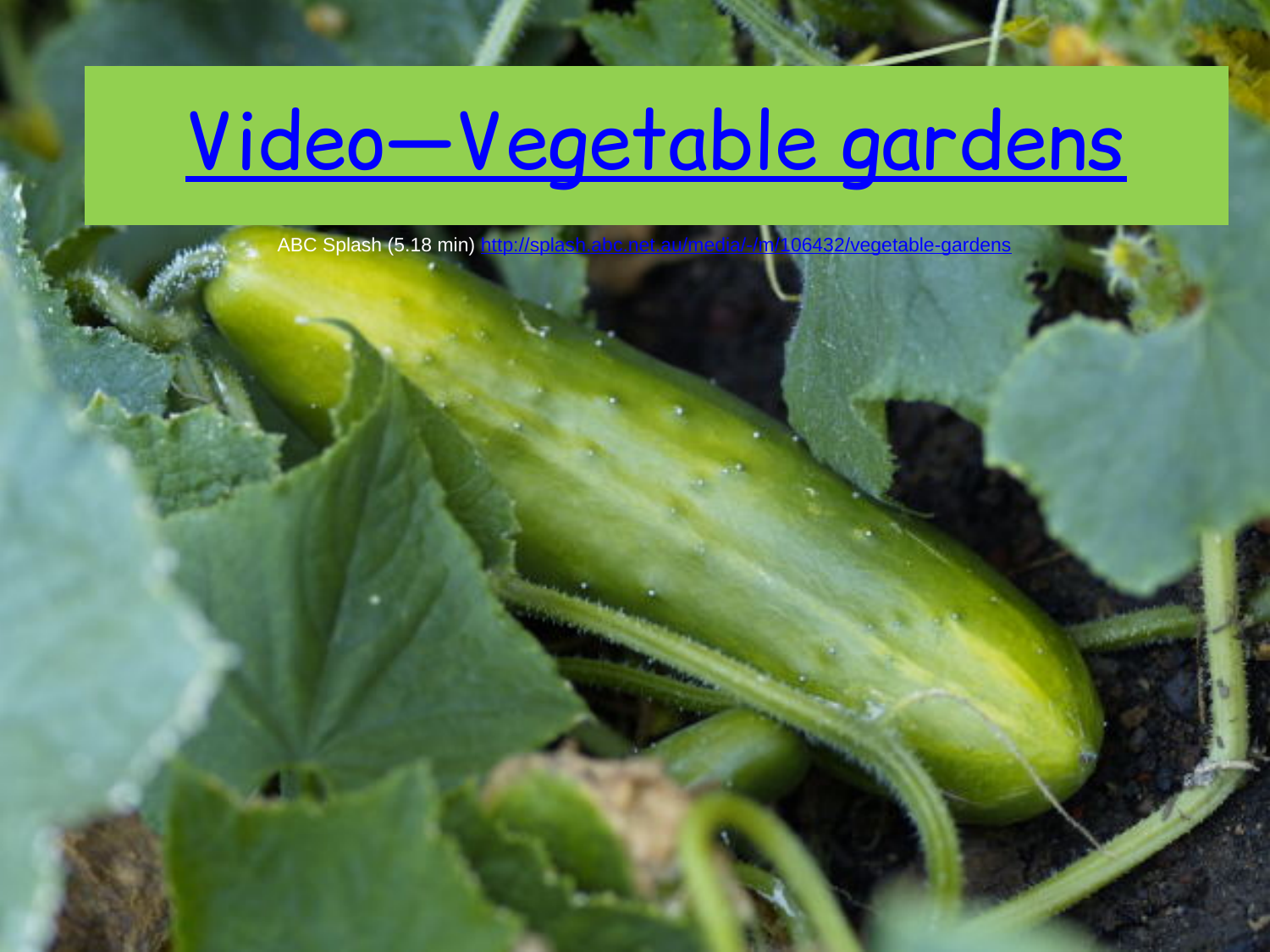

# Video—Vegetable gardens
ABC Splash (5.18 min) http://splash.abc.net.au/media/-/m/106432/vegetable-gardens